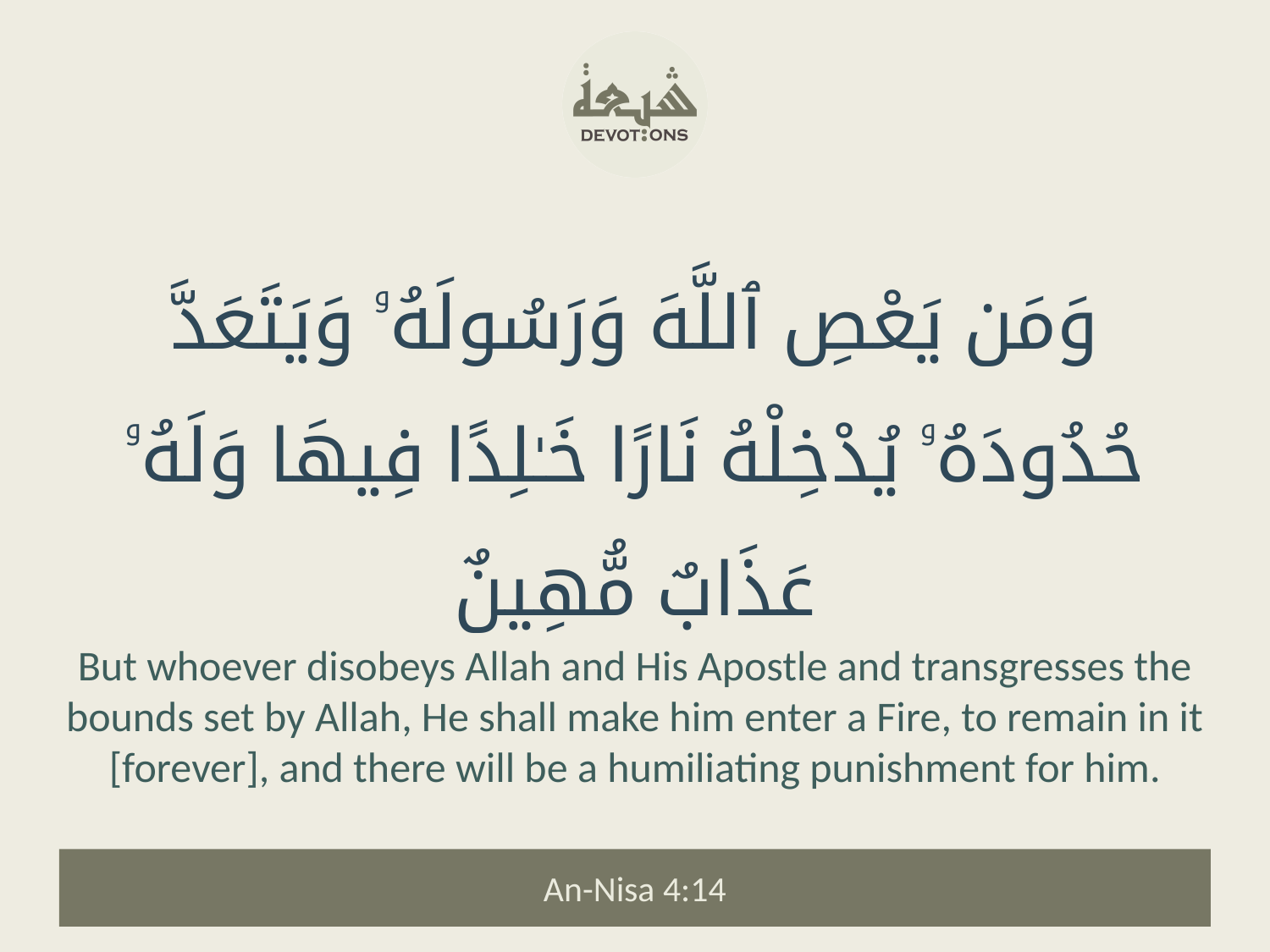

وَمَن يَعْصِ ٱللَّهَ وَرَسُولَهُۥ وَيَتَعَدَّ حُدُودَهُۥ يُدْخِلْهُ نَارًا خَـٰلِدًا فِيهَا وَلَهُۥ عَذَابٌ مُّهِينٌ
But whoever disobeys Allah and His Apostle and transgresses the bounds set by Allah, He shall make him enter a Fire, to remain in it [forever], and there will be a humiliating punishment for him.
An-Nisa 4:14